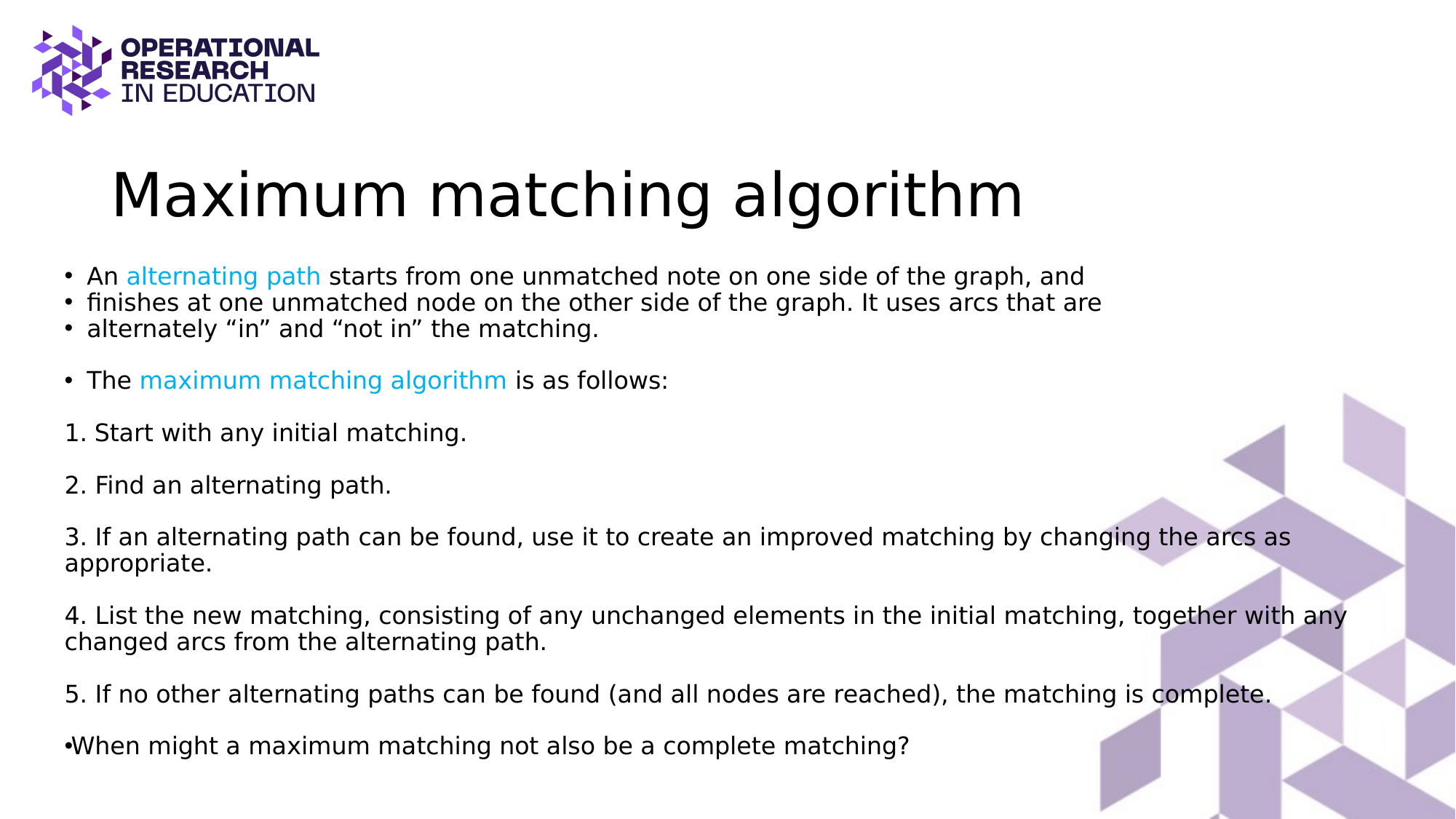

# Maximum matching algorithm
An alternating path starts from one unmatched note on one side of the graph, and
finishes at one unmatched node on the other side of the graph. It uses arcs that are
alternately “in” and “not in” the matching.

The maximum matching algorithm is as follows:

 Start with any initial matching.

2. Find an alternating path.

3. If an alternating path can be found, use it to create an improved matching by changing the arcs as appropriate.

4. List the new matching, consisting of any unchanged elements in the initial matching, together with any changed arcs from the alternating path.

5. If no other alternating paths can be found (and all nodes are reached), the matching is complete.

When might a maximum matching not also be a complete matching?